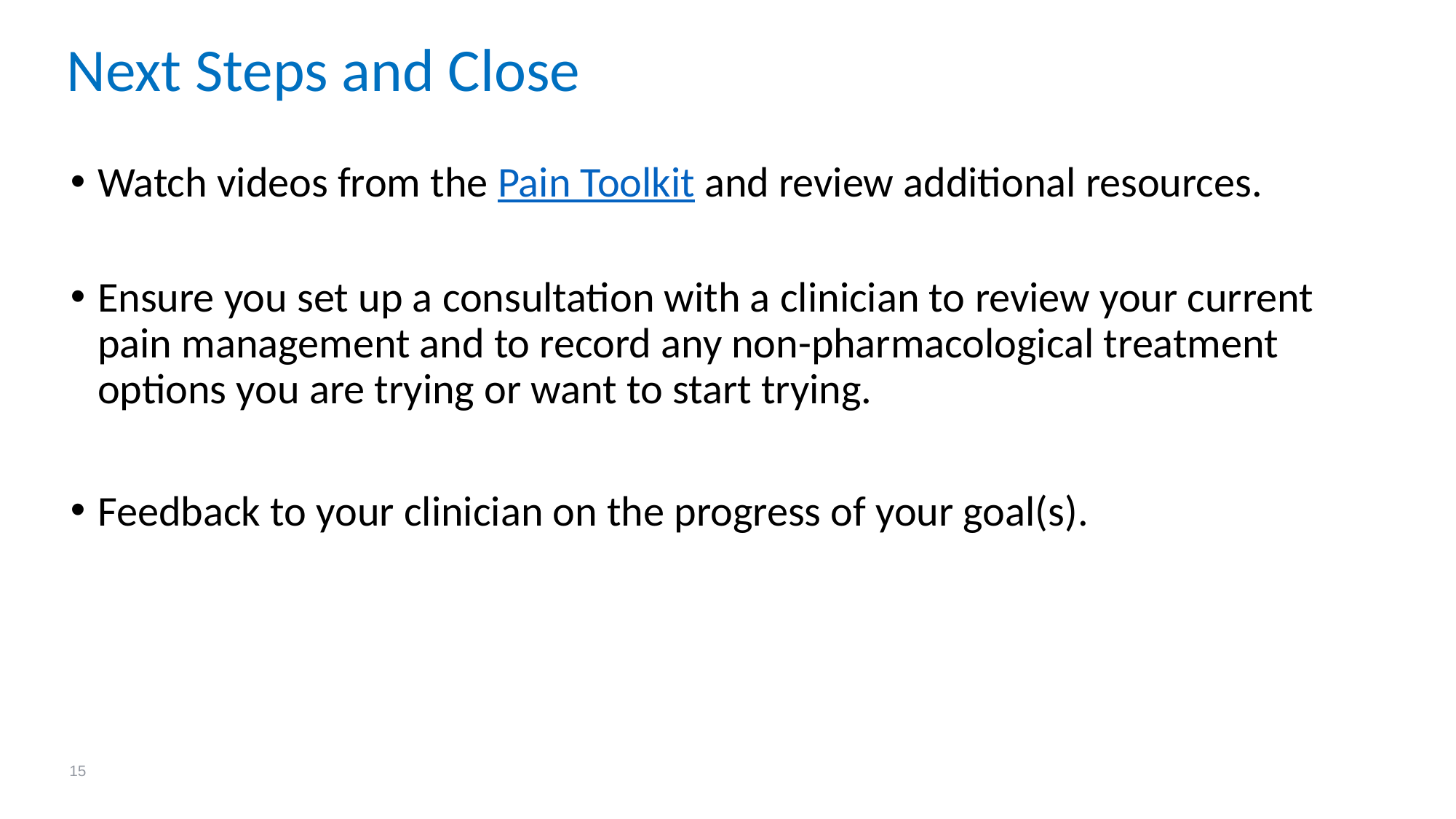

# Next Steps and Close
Watch videos from the Pain Toolkit and review additional resources.

Ensure you set up a consultation with a clinician to review your current pain management and to record any non-pharmacological treatment options you are trying or want to start trying.

Feedback to your clinician on the progress of your goal(s).
15